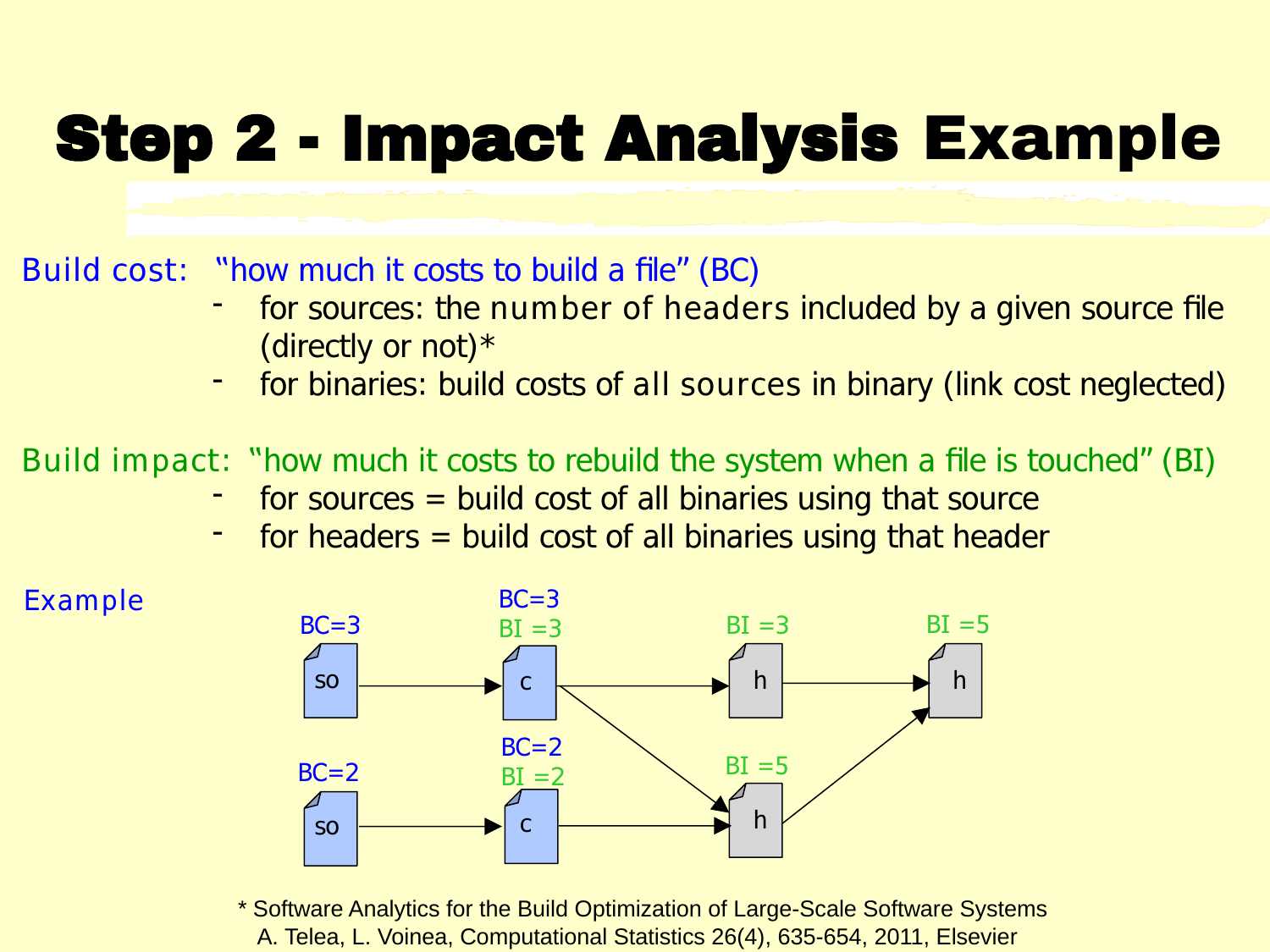

# Step 2 - Impact Analysis Example
Build cost:   “how much it costs to build a file” (BC)
for sources: the number of headers included by a given source file
(directly or not)*
for binaries: build costs of all sources in binary (link cost neglected)
Build impact:  “how much it costs to rebuild the system when a file is touched” (BI)
for sources = build cost of all binaries using that source
for headers = build cost of all binaries using that header
Example
BC=3
BI =3
BI =5
BC=3
BI =3

so
h
h
c

BC=2
BI =2
BI =5
BC=2

h
c
so

* Software Analytics for the Build Optimization of Large-Scale Software Systems
   A. Telea, L. Voinea, Computational Statistics 26(4), 635-654, 2011, Elsevier